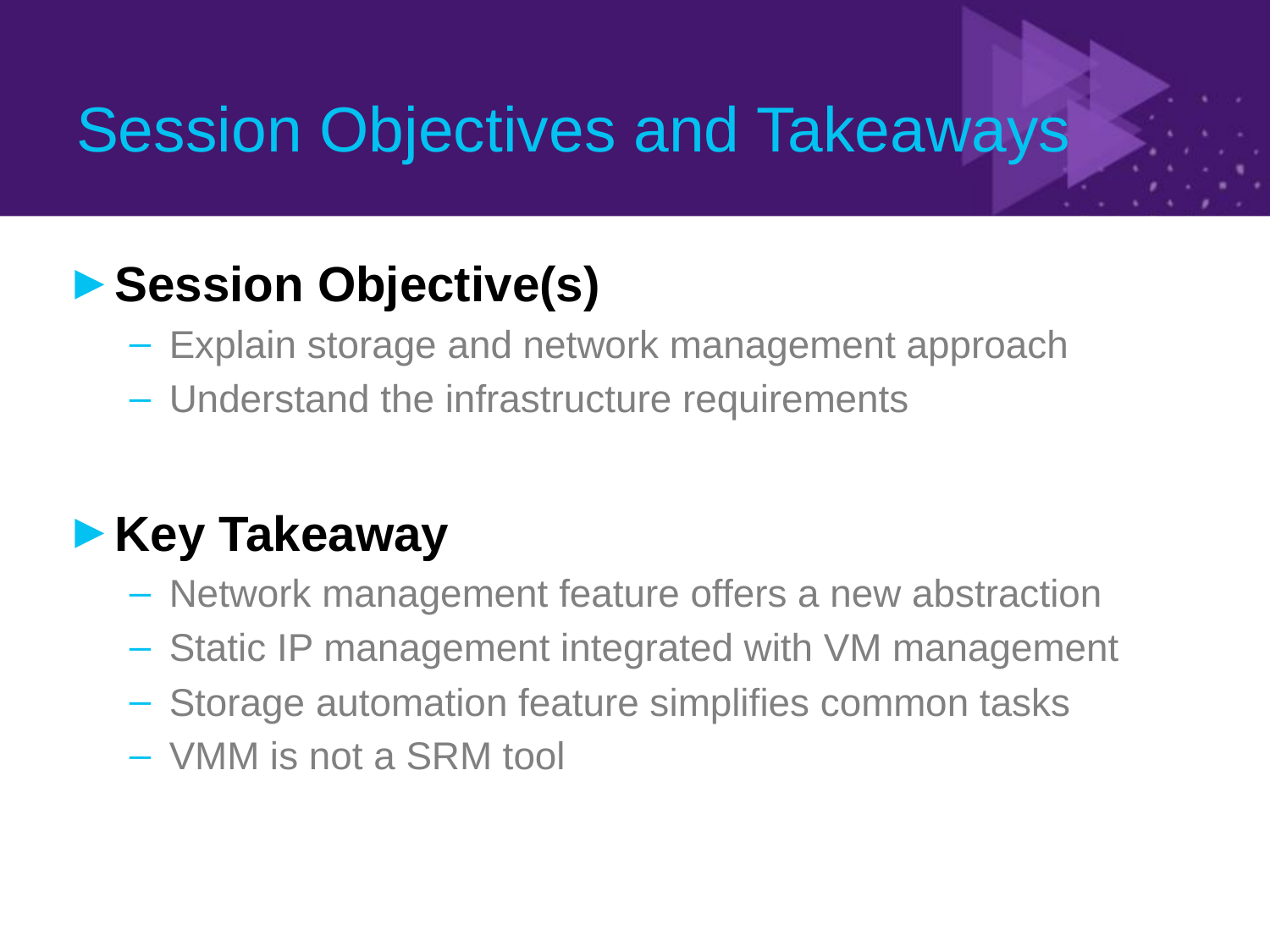

# Session Objectives and Takeaways
Session Objective(s)
Explain storage and network management approach
Understand the infrastructure requirements

Key Takeaway
Network management feature offers a new abstraction
Static IP management integrated with VM management
Storage automation feature simplifies common tasks
VMM is not a SRM tool